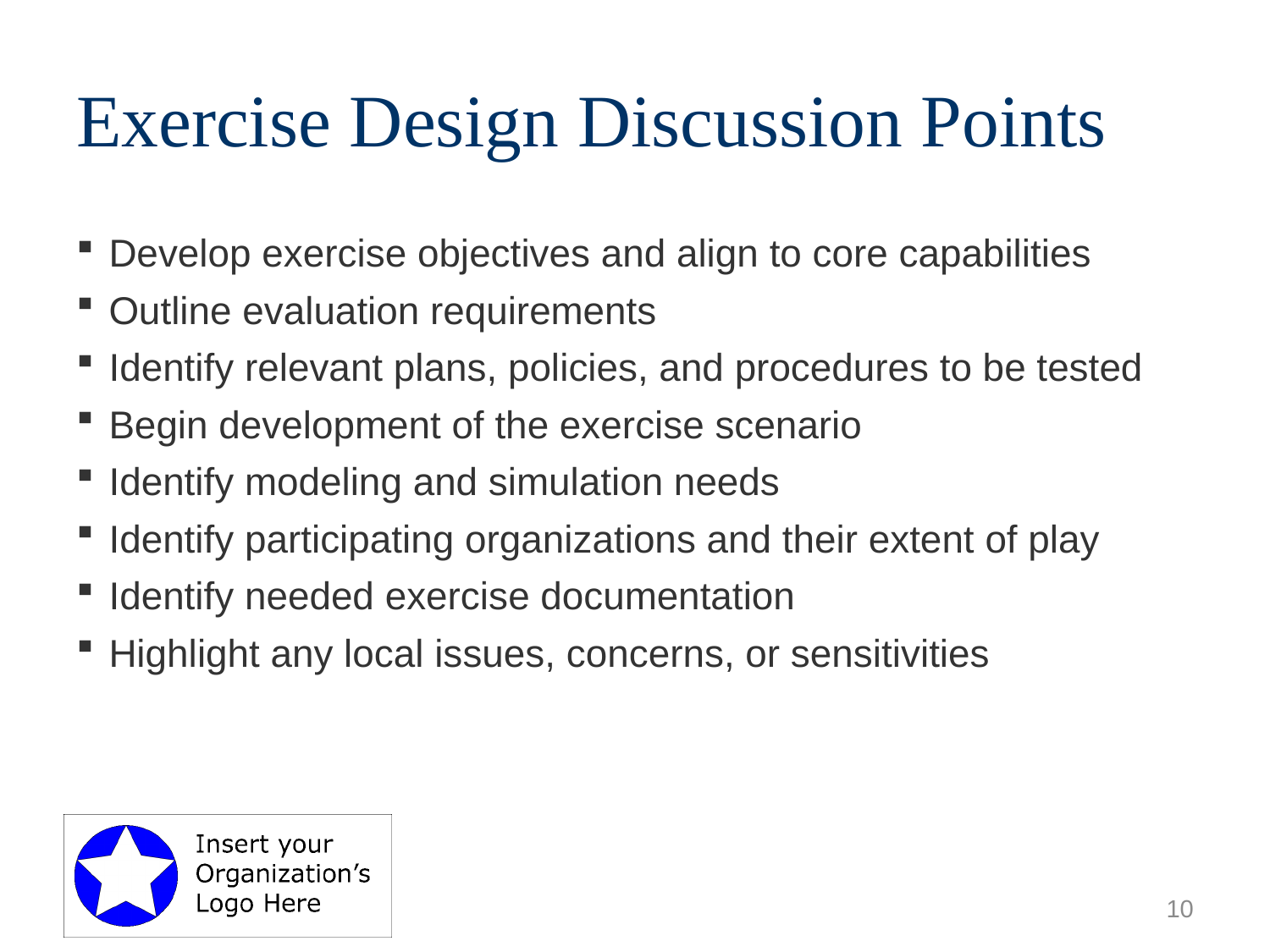

# Exercise Design Discussion Points
Develop exercise objectives and align to core capabilities
Outline evaluation requirements
Identify relevant plans, policies, and procedures to be tested
Begin development of the exercise scenario
Identify modeling and simulation needs
Identify participating organizations and their extent of play
Identify needed exercise documentation
Highlight any local issues, concerns, or sensitivities
10